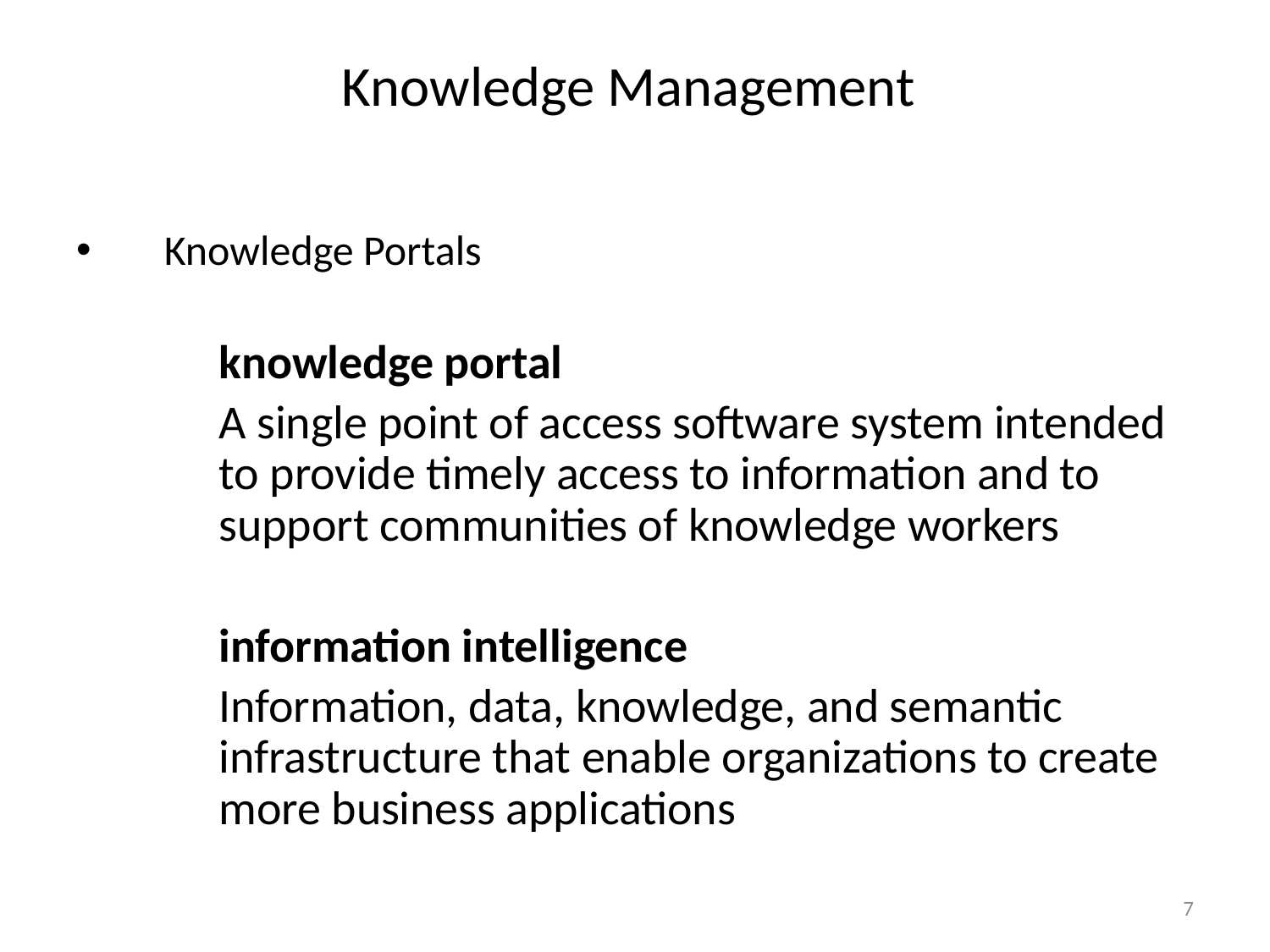

# Knowledge Management
Knowledge Portals

	knowledge portal
	A single point of access software system intended to provide timely access to information and to support communities of knowledge workers

	information intelligence
	Information, data, knowledge, and semantic infrastructure that enable organizations to create more business applications
7